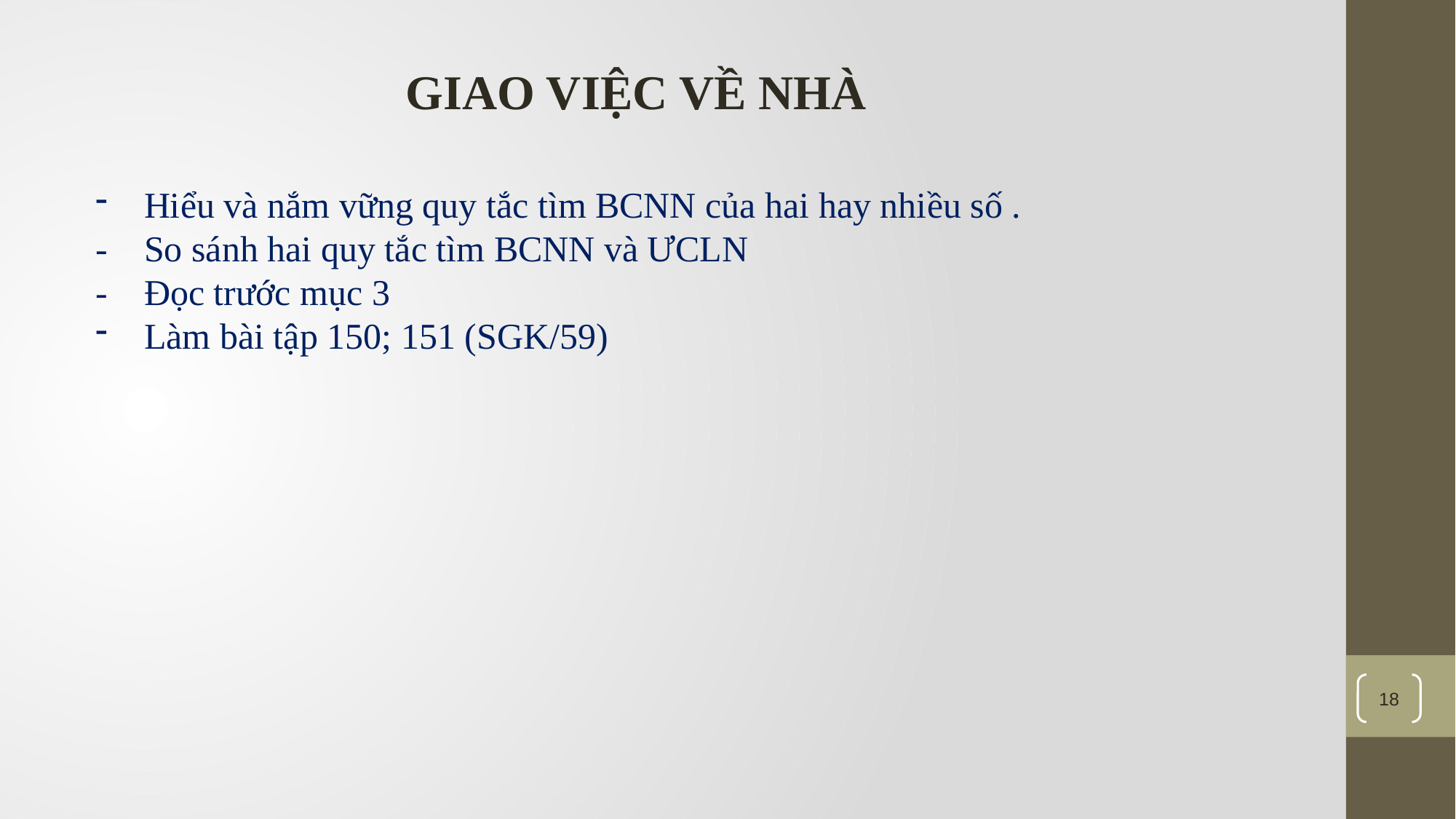

GIAO VIỆC VỀ NHÀ
    Hiểu và nắm vững quy tắc tìm BCNN của hai hay nhiều số .
-    So sánh hai quy tắc tìm BCNN và ƯCLN
-    Đọc trước mục 3
    Làm bài tập 150; 151 (SGK/59)
18